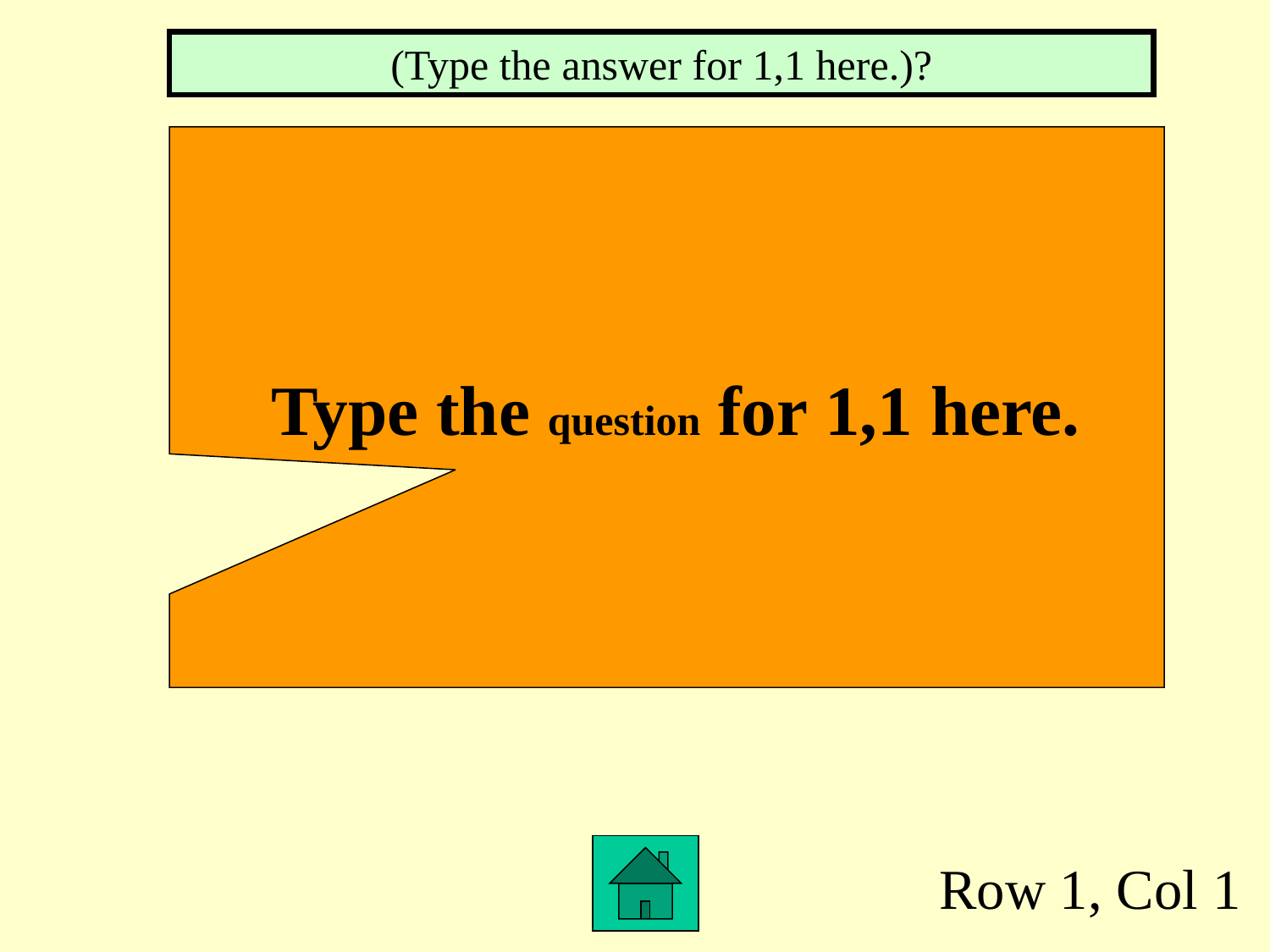

(Type the answer for 1,1 here.)?
 Type the question for 1,1 here.

Row 1, Col 1